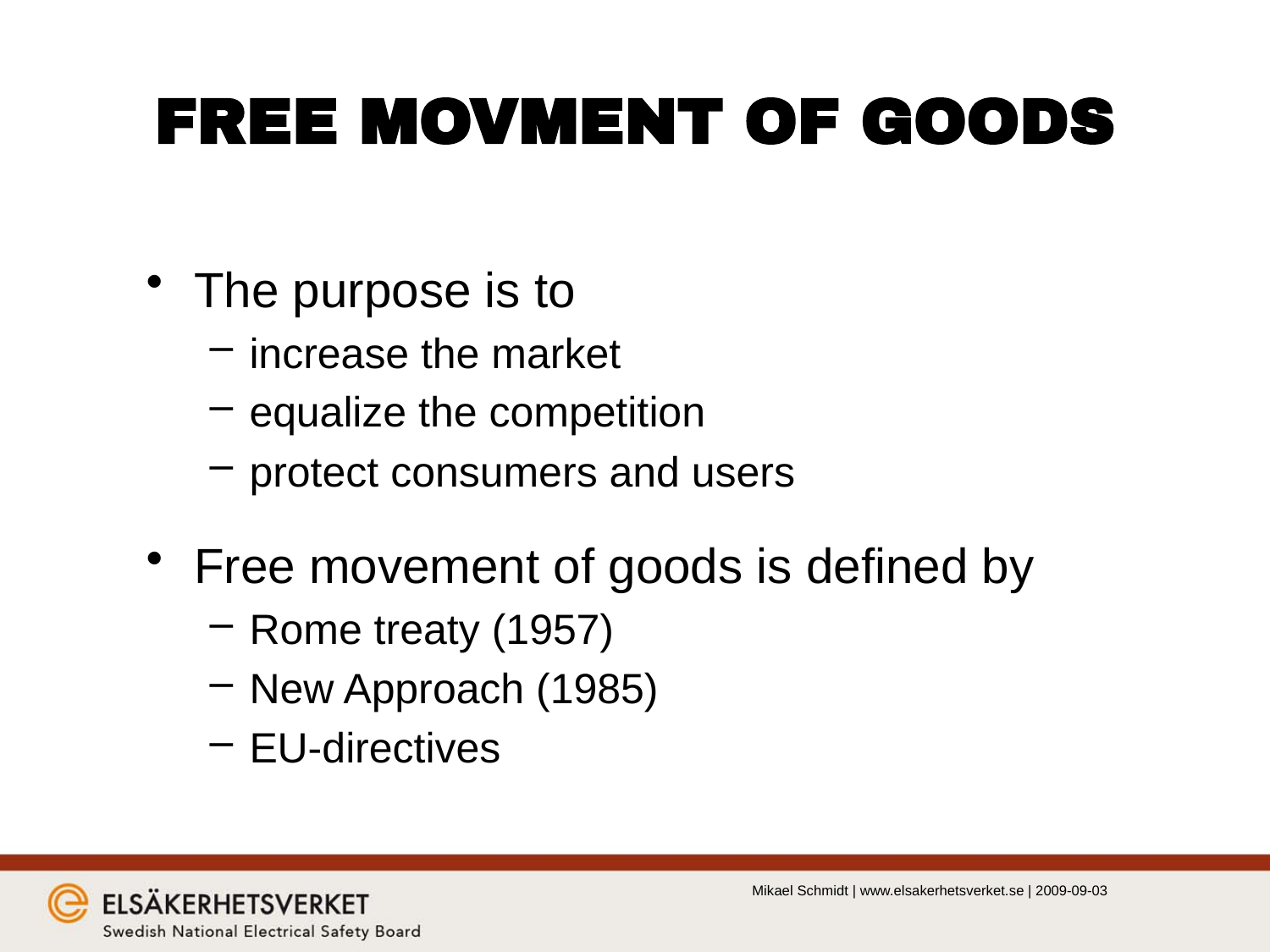

# FREE MOVMENT OF GOODS
The purpose is to
increase the market
equalize the competition
protect consumers and users
Free movement of goods is defined by
Rome treaty (1957)
New Approach (1985)
EU-directives

Mikael Schmidt | www.elsakerhetsverket.se | 2009-09-03